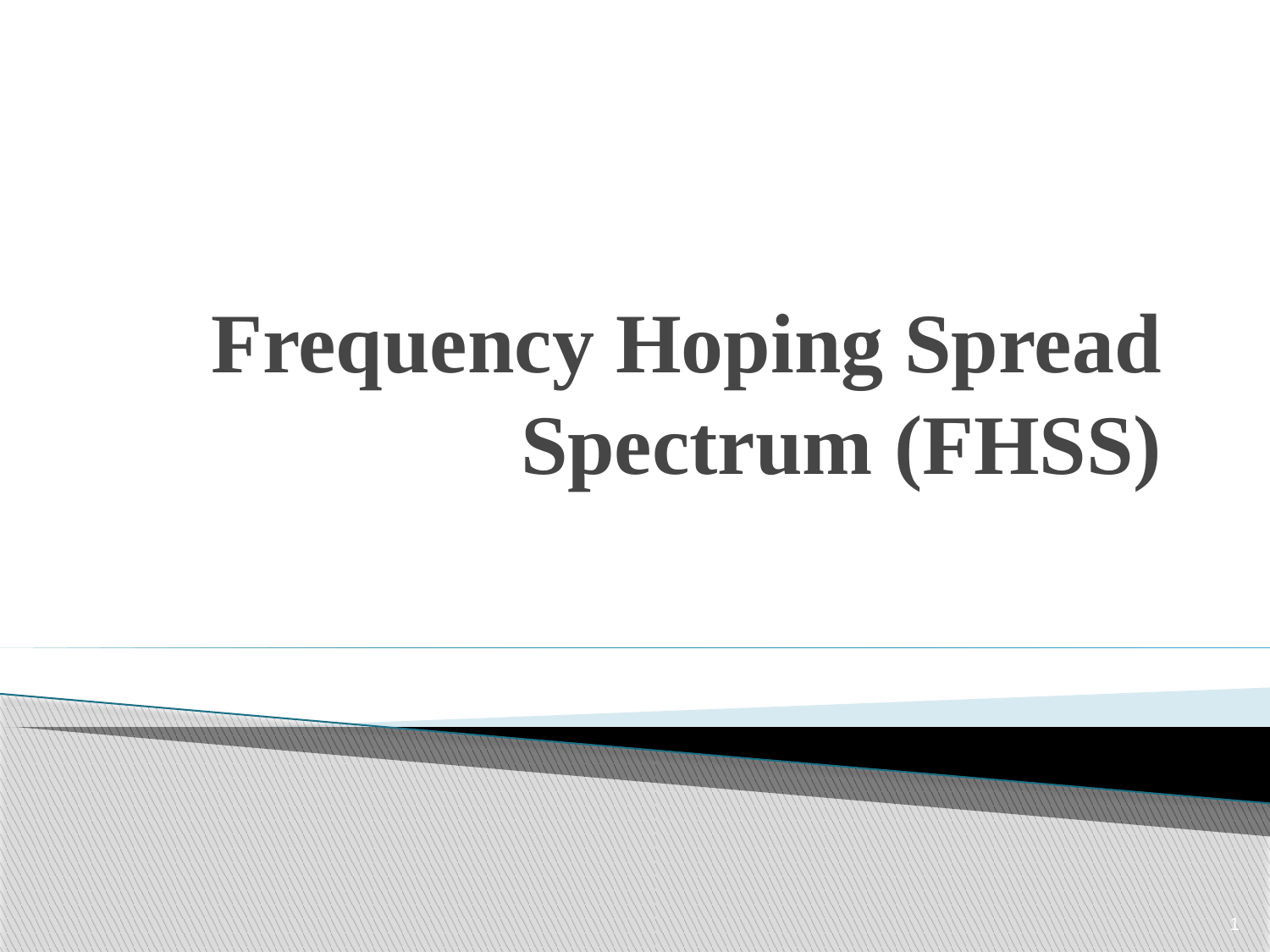

# Frequency Hoping Spread Spectrum (FHSS)
1